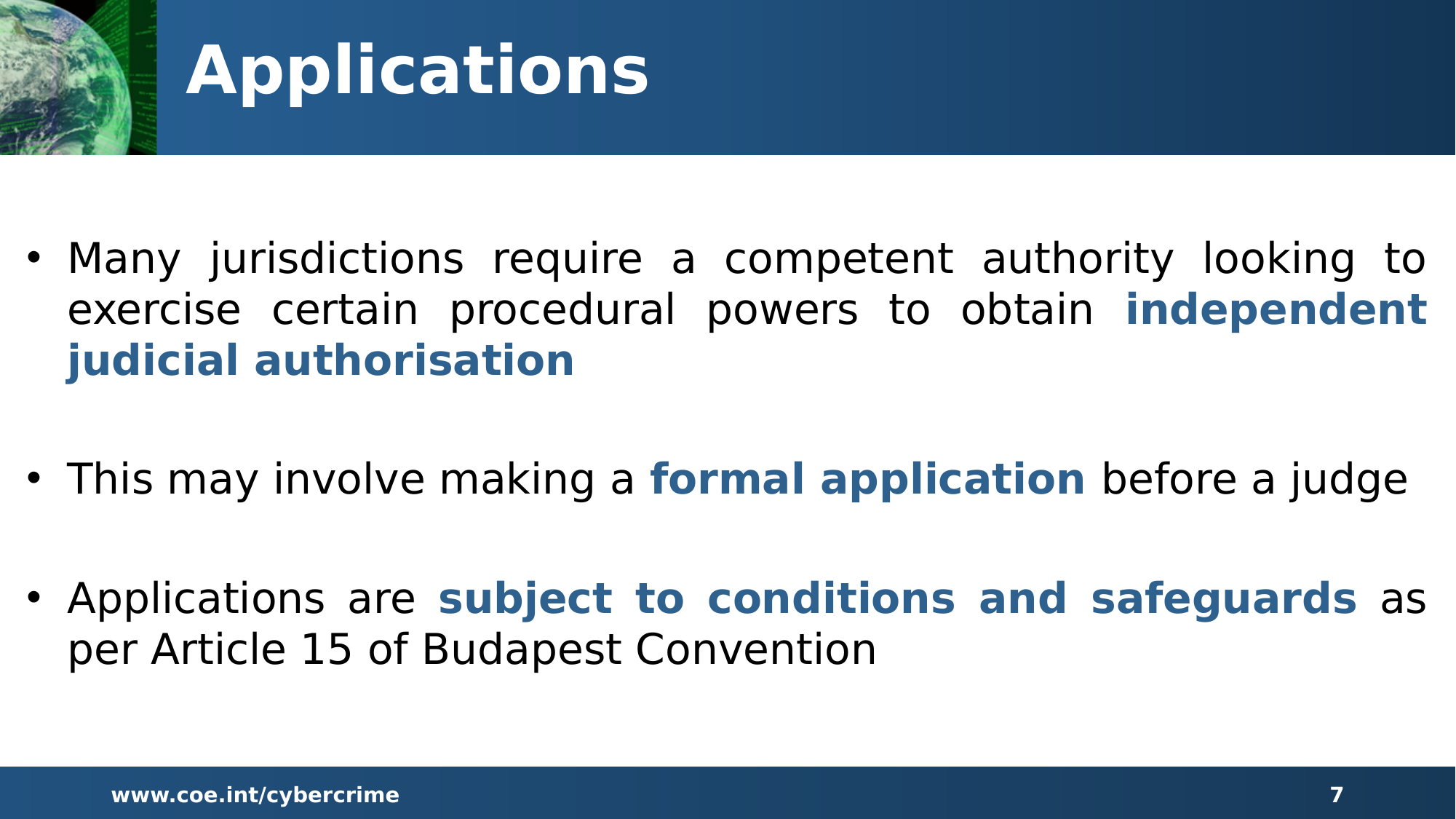

# Applications

Many jurisdictions require a competent authority looking to exercise certain procedural powers to obtain independent judicial authorisation

This may involve making a formal application before a judge

Applications are subject to conditions and safeguards as per Article 15 of Budapest Convention
www.coe.int/cybercrime
7